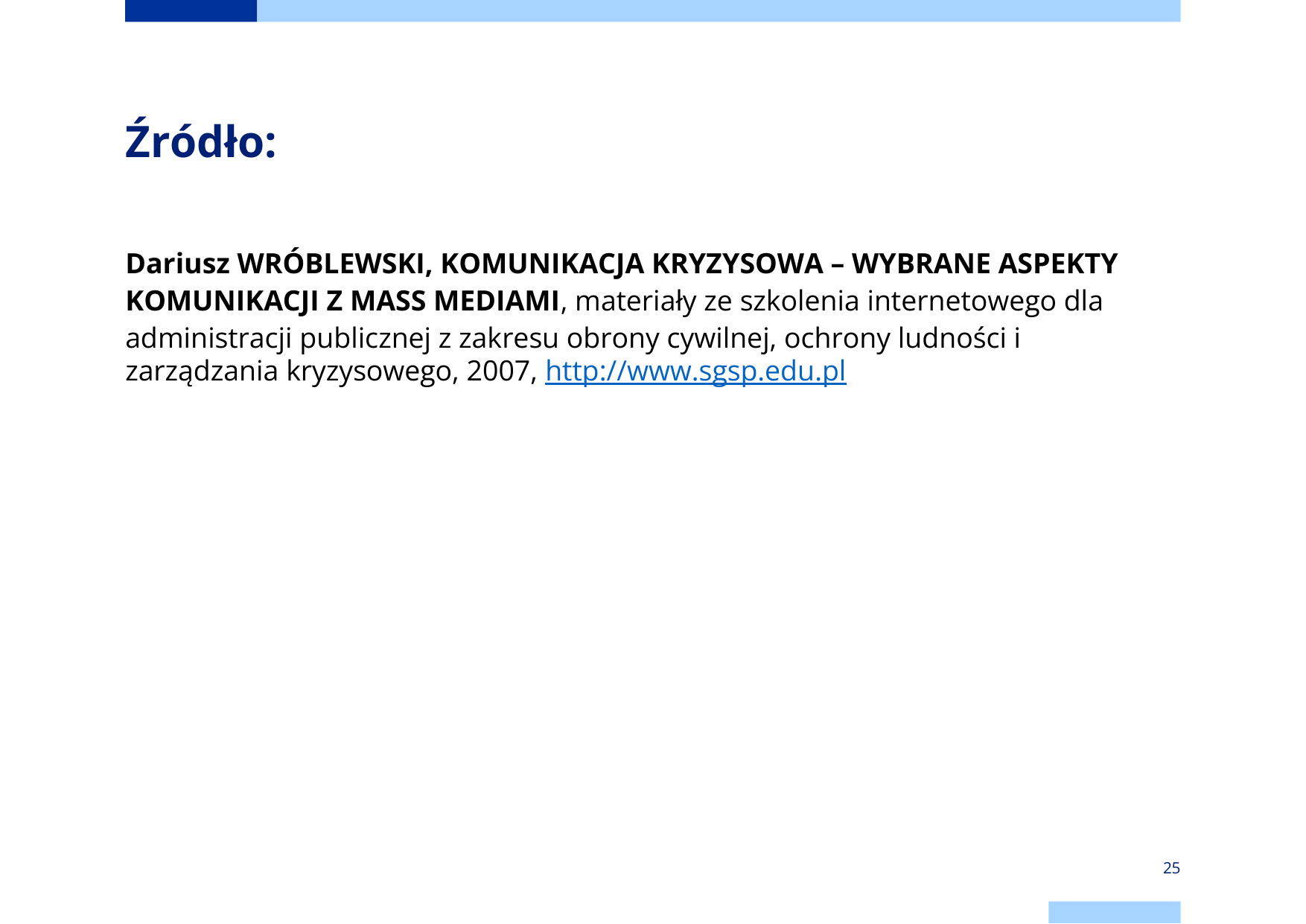

# Źródło:
Dariusz WRÓBLEWSKI, KOMUNIKACJA KRYZYSOWA – WYBRANE ASPEKTY KOMUNIKACJI Z MASS MEDIAMI, materiały ze szkolenia internetowego dla administracji publicznej z zakresu obrony cywilnej, ochrony ludności i zarządzania kryzysowego, 2007, http://www.sgsp.edu.pl

25